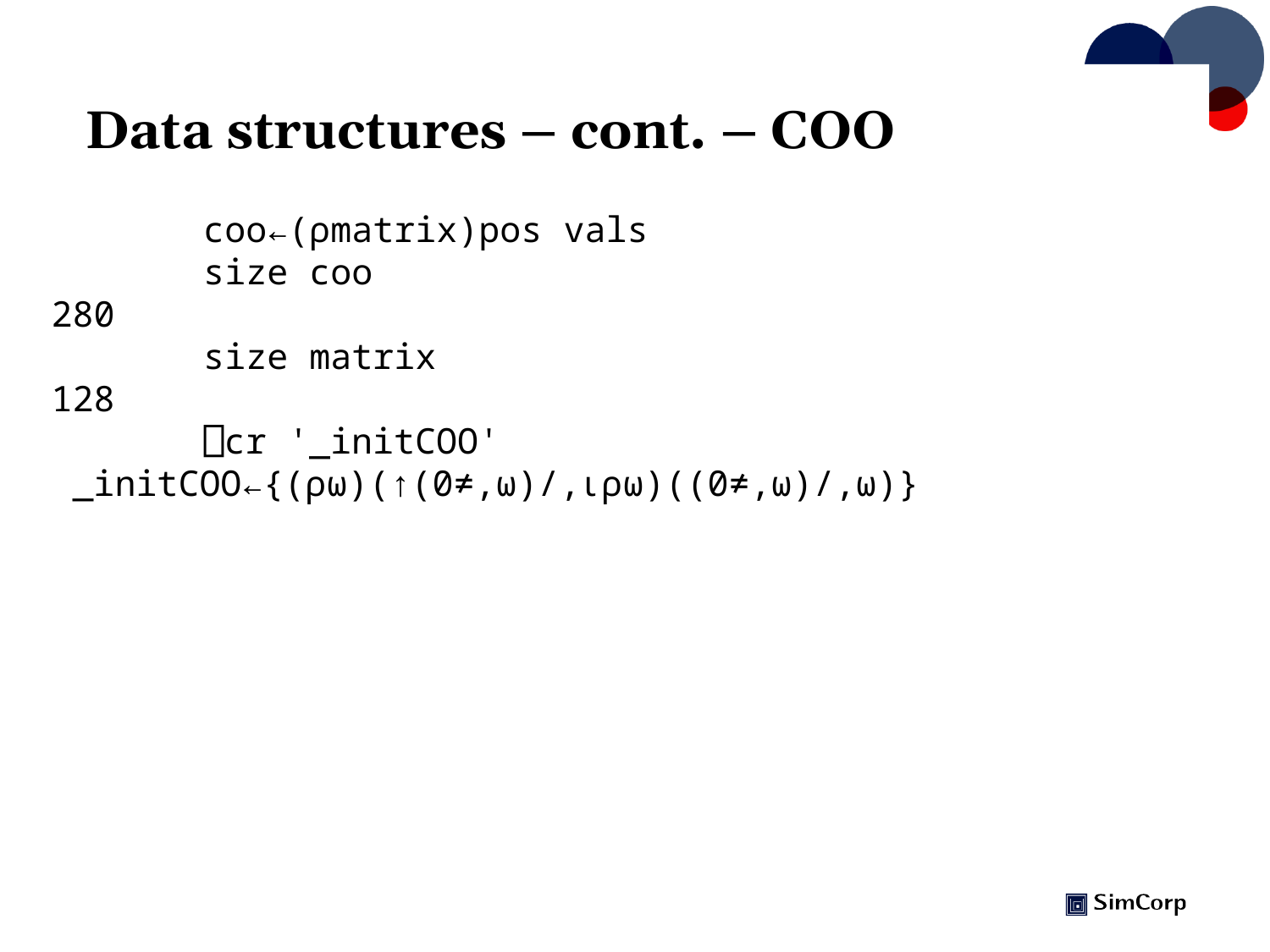

# Data structures – cont. – COO
		coo←(⍴matrix)pos vals
		size coo
280
		size matrix
128
		⎕cr '_initCOO'
 _initCOO←{(⍴⍵)(↑(0≠,⍵)/,⍳⍴⍵)((0≠,⍵)/,⍵)}